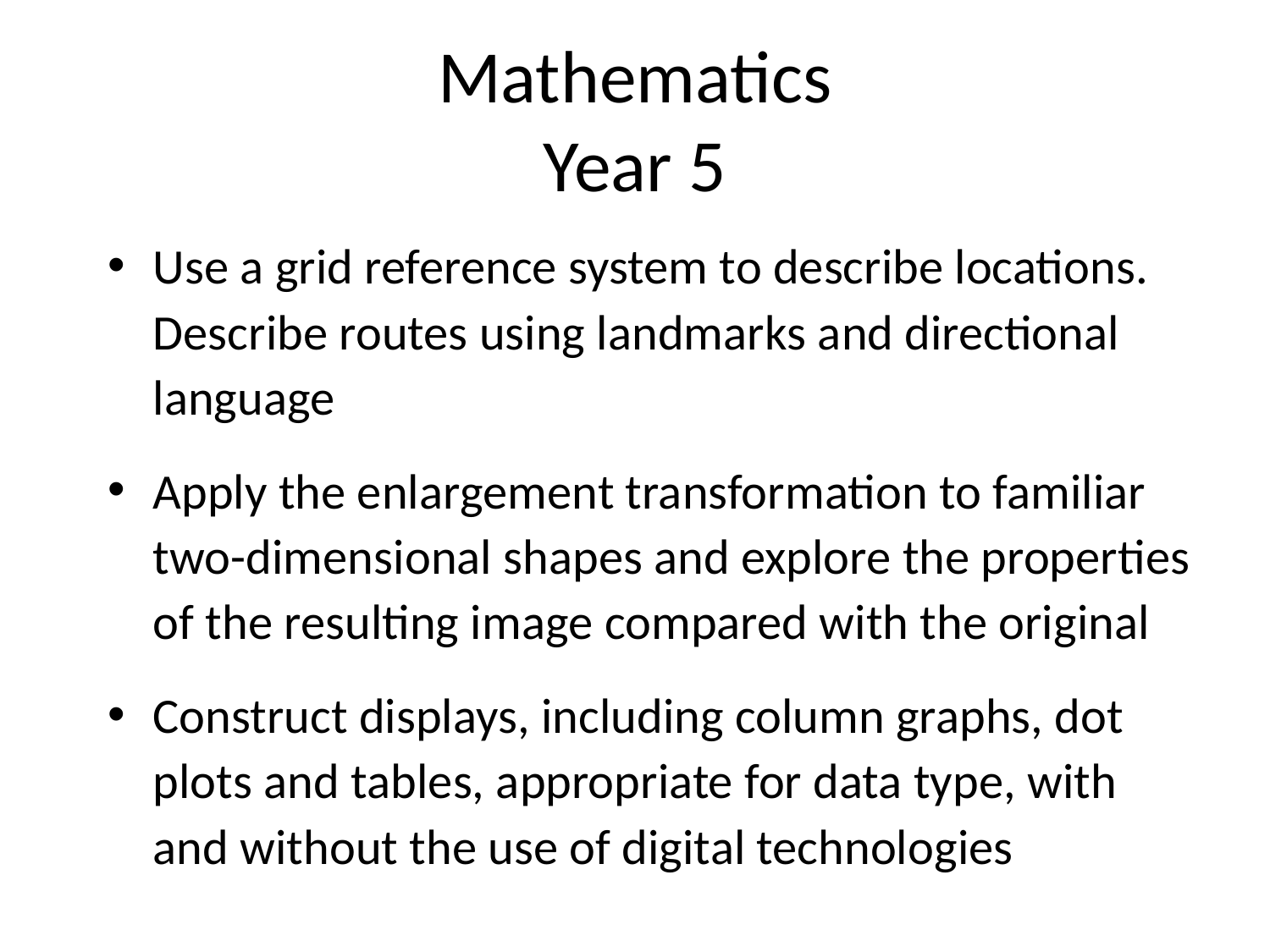

# Mathematics Year 5
Use a grid reference system to describe locations. Describe routes using landmarks and directional language
Apply the enlargement transformation to familiar two-dimensional shapes and explore the properties of the resulting image compared with the original
Construct displays, including column graphs, dot plots and tables, appropriate for data type, with and without the use of digital technologies